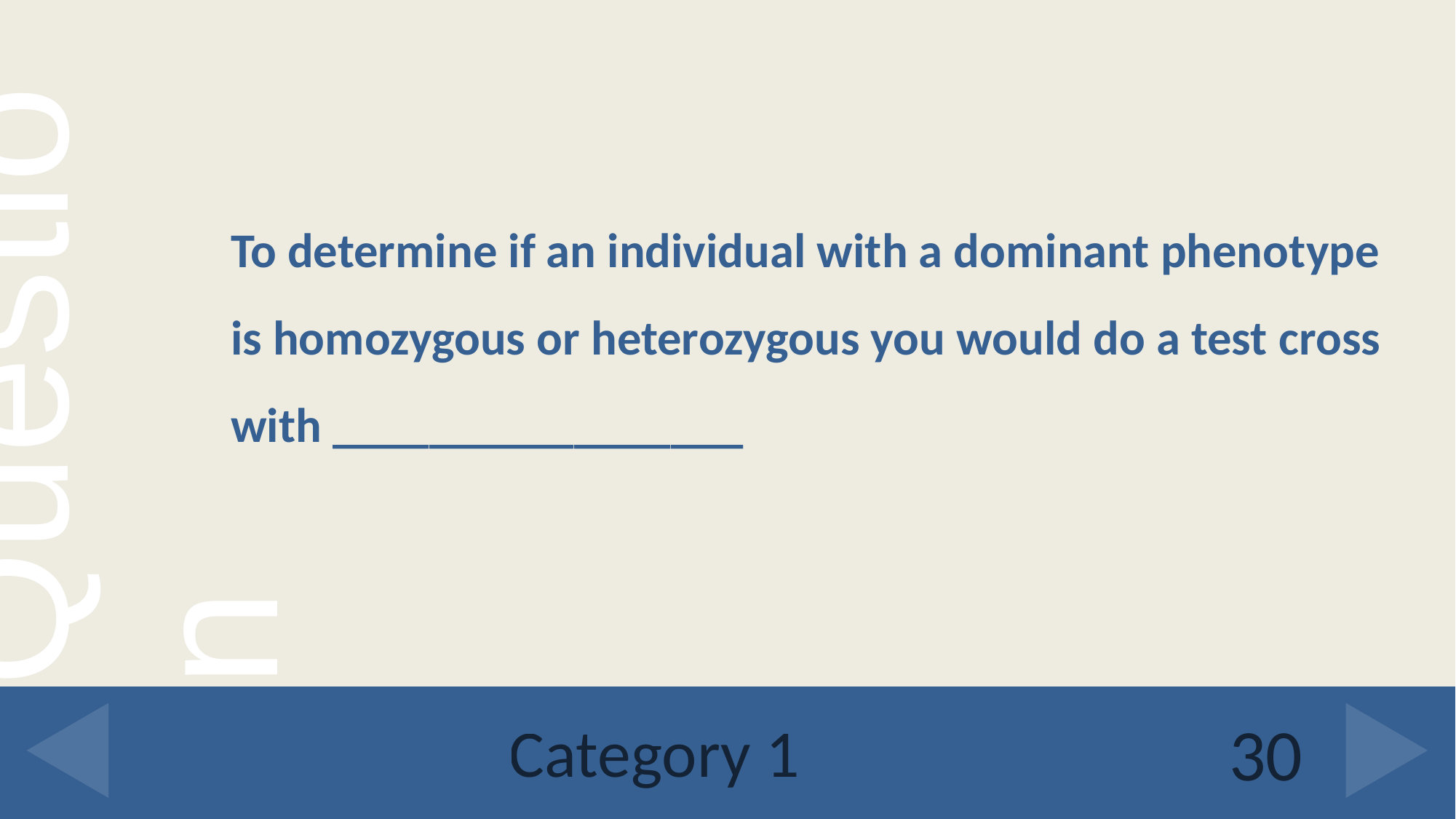

To determine if an individual with a dominant phenotype is homozygous or heterozygous you would do a test cross with _________________

# Category 1
30